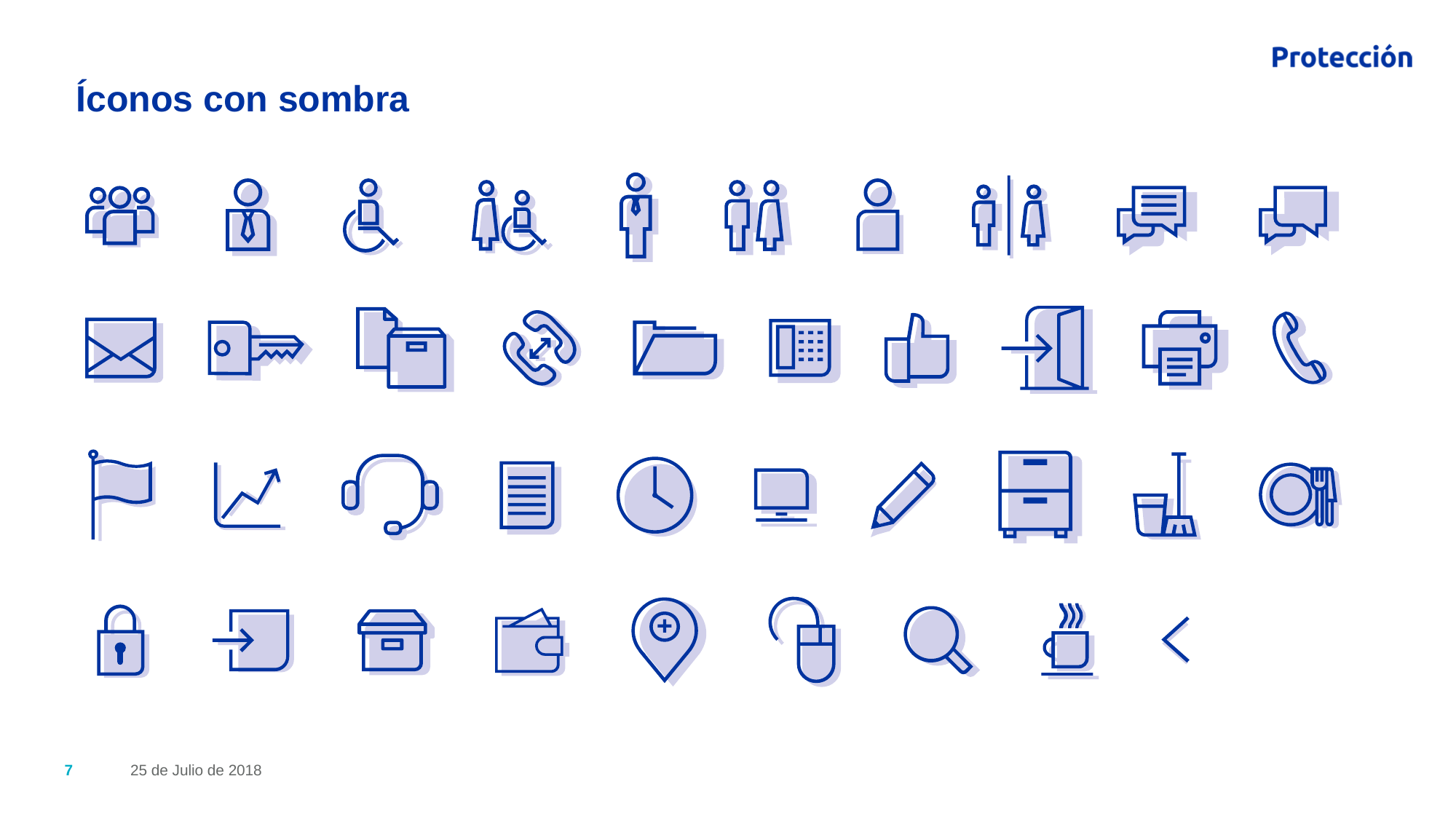

# Íconos con sombra

25 de Julio de 2018
7